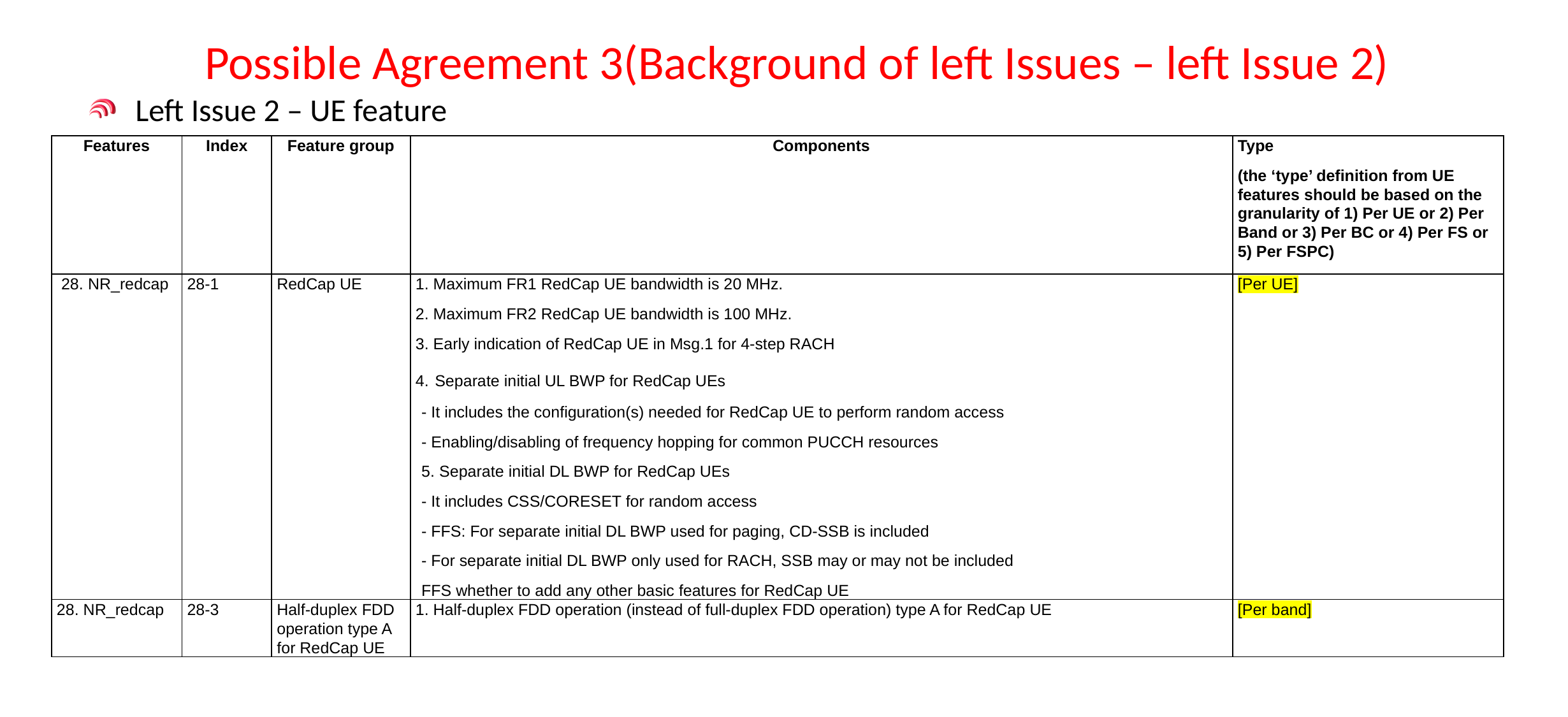

# Possible Agreement 3(Background of left Issues – left Issue 2)
Left Issue 2 – UE feature

| Features | Index | Feature group | Components | Type (the ‘type’ definition from UE features should be based on the granularity of 1) Per UE or 2) Per Band or 3) Per BC or 4) Per FS or 5) Per FSPC) |
| --- | --- | --- | --- | --- |
| 28. NR\_redcap | 28-1 | RedCap UE | 1. Maximum FR1 RedCap UE bandwidth is 20 MHz. 2. Maximum FR2 RedCap UE bandwidth is 100 MHz. 3. Early indication of RedCap UE in Msg.1 for 4-step RACH 4. Separate initial UL BWP for RedCap UEs - It includes the configuration(s) needed for RedCap UE to perform random access - Enabling/disabling of frequency hopping for common PUCCH resources 5. Separate initial DL BWP for RedCap UEs - It includes CSS/CORESET for random access - FFS: For separate initial DL BWP used for paging, CD-SSB is included - For separate initial DL BWP only used for RACH, SSB may or may not be included FFS whether to add any other basic features for RedCap UE | [Per UE] |
| 28. NR\_redcap | 28-3 | Half-duplex FDD operation type A for RedCap UE | 1. Half-duplex FDD operation (instead of full-duplex FDD operation) type A for RedCap UE | [Per band] |